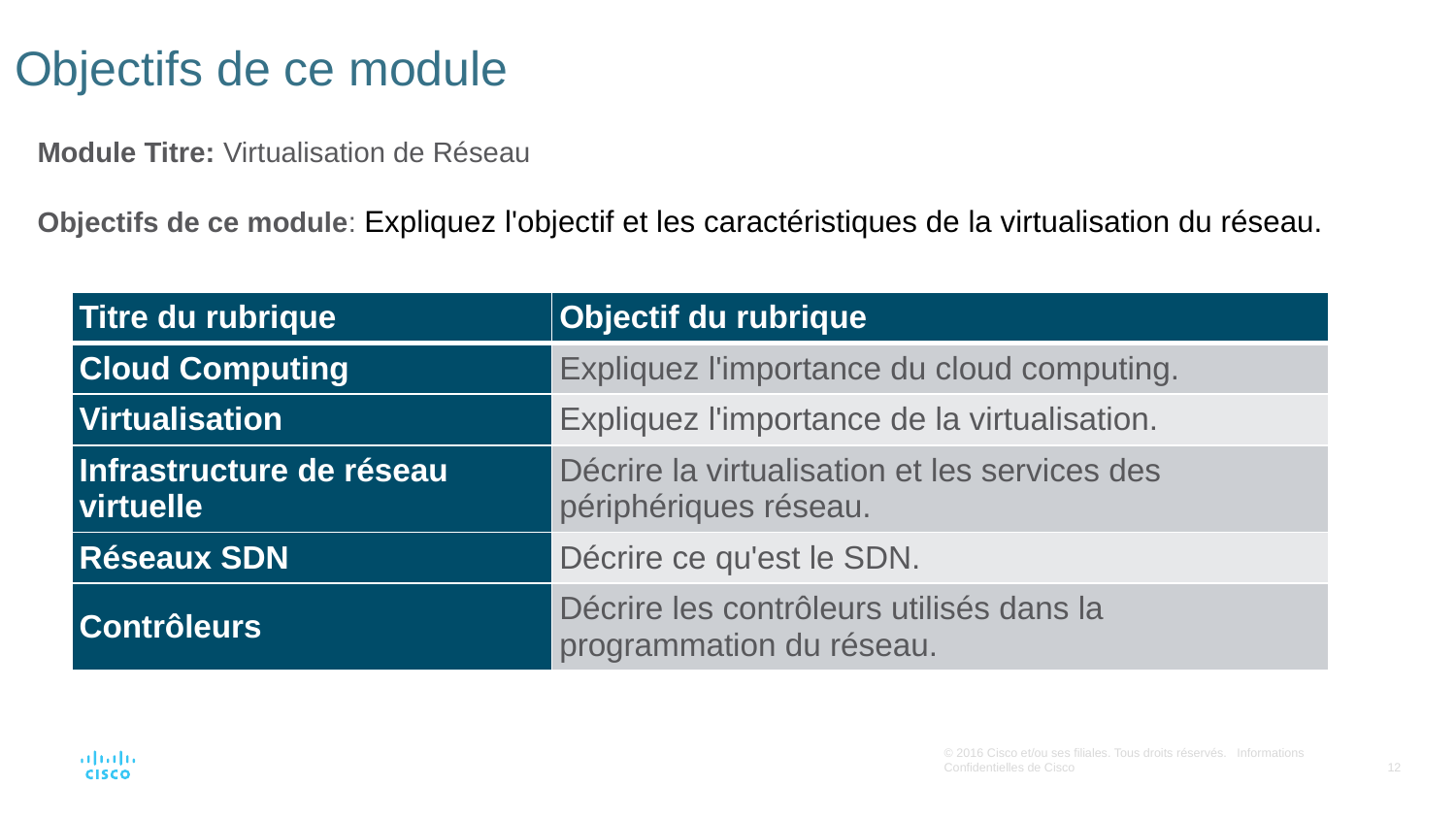

# Objectifs de ce module
Module Titre: Virtualisation de Réseau

Objectifs de ce module: Expliquez l'objectif et les caractéristiques de la virtualisation du réseau.
| Titre du rubrique | Objectif du rubrique |
| --- | --- |
| Cloud Computing | Expliquez l'importance du cloud computing. |
| Virtualisation | Expliquez l'importance de la virtualisation. |
| Infrastructure de réseau virtuelle | Décrire la virtualisation et les services des périphériques réseau. |
| Réseaux SDN | Décrire ce qu'est le SDN. |
| Contrôleurs | Décrire les contrôleurs utilisés dans la programmation du réseau. |